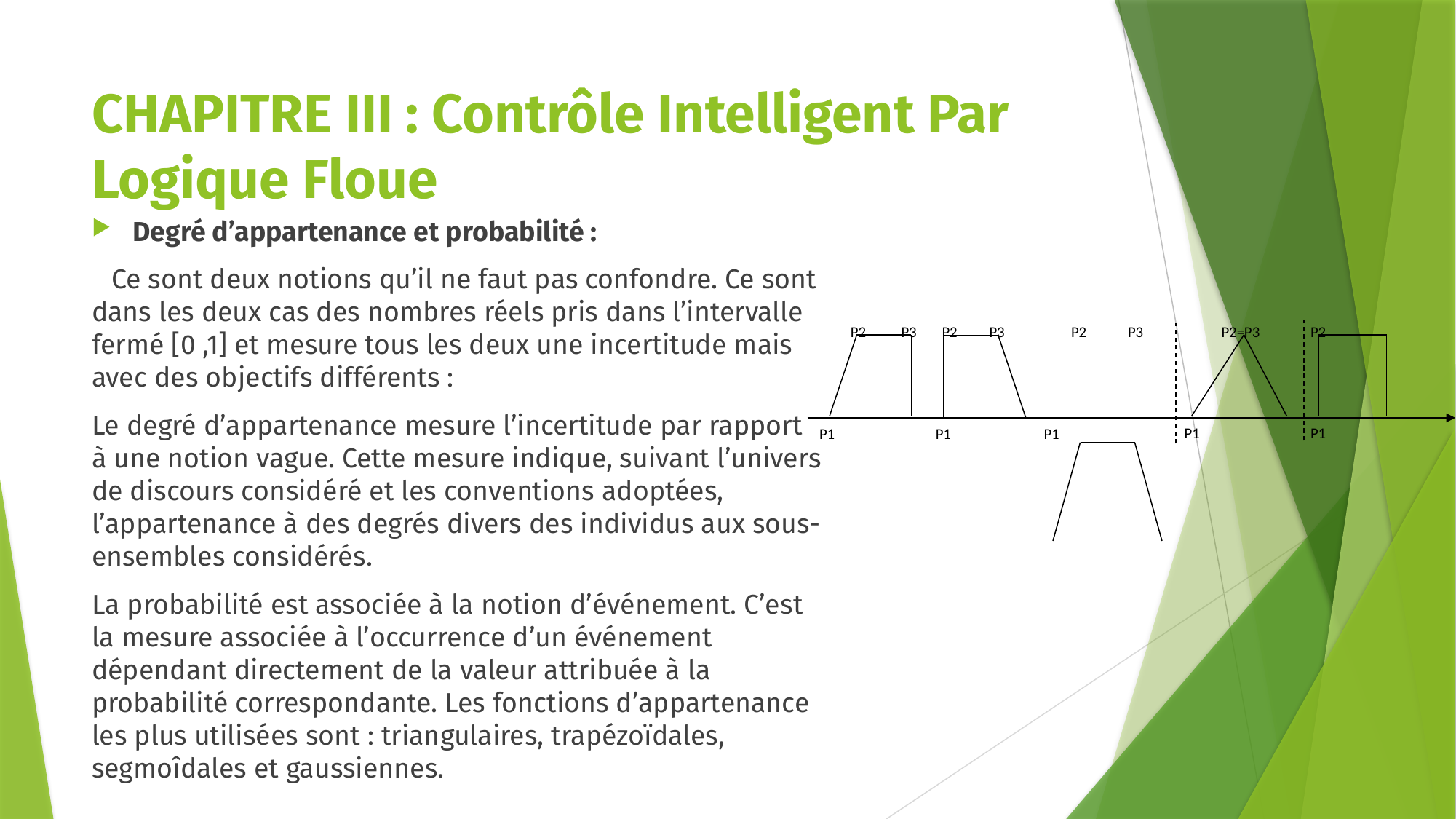

# CHAPITRE III : Contrôle Intelligent Par Logique Floue
Degré d’appartenance et probabilité :
   Ce sont deux notions qu’il ne faut pas confondre. Ce sont dans les deux cas des nombres réels pris dans l’intervalle fermé [0 ,1] et mesure tous les deux une incertitude mais avec des objectifs différents :
Le degré d’appartenance mesure l’incertitude par rapport à une notion vague. Cette mesure indique, suivant l’univers de discours considéré et les conventions adoptées, l’appartenance à des degrés divers des individus aux sous-ensembles considérés.
La probabilité est associée à la notion d’événement. C’est la mesure associée à l’occurrence d’un événement dépendant directement de la valeur attribuée à la probabilité correspondante. Les fonctions d’appartenance les plus utilisées sont : triangulaires, trapézoïdales, segmoîdales et gaussiennes.

P2
P3
P2
P3
P2
P3
P2=P3
P2

P1

P1
P1
P1
P1